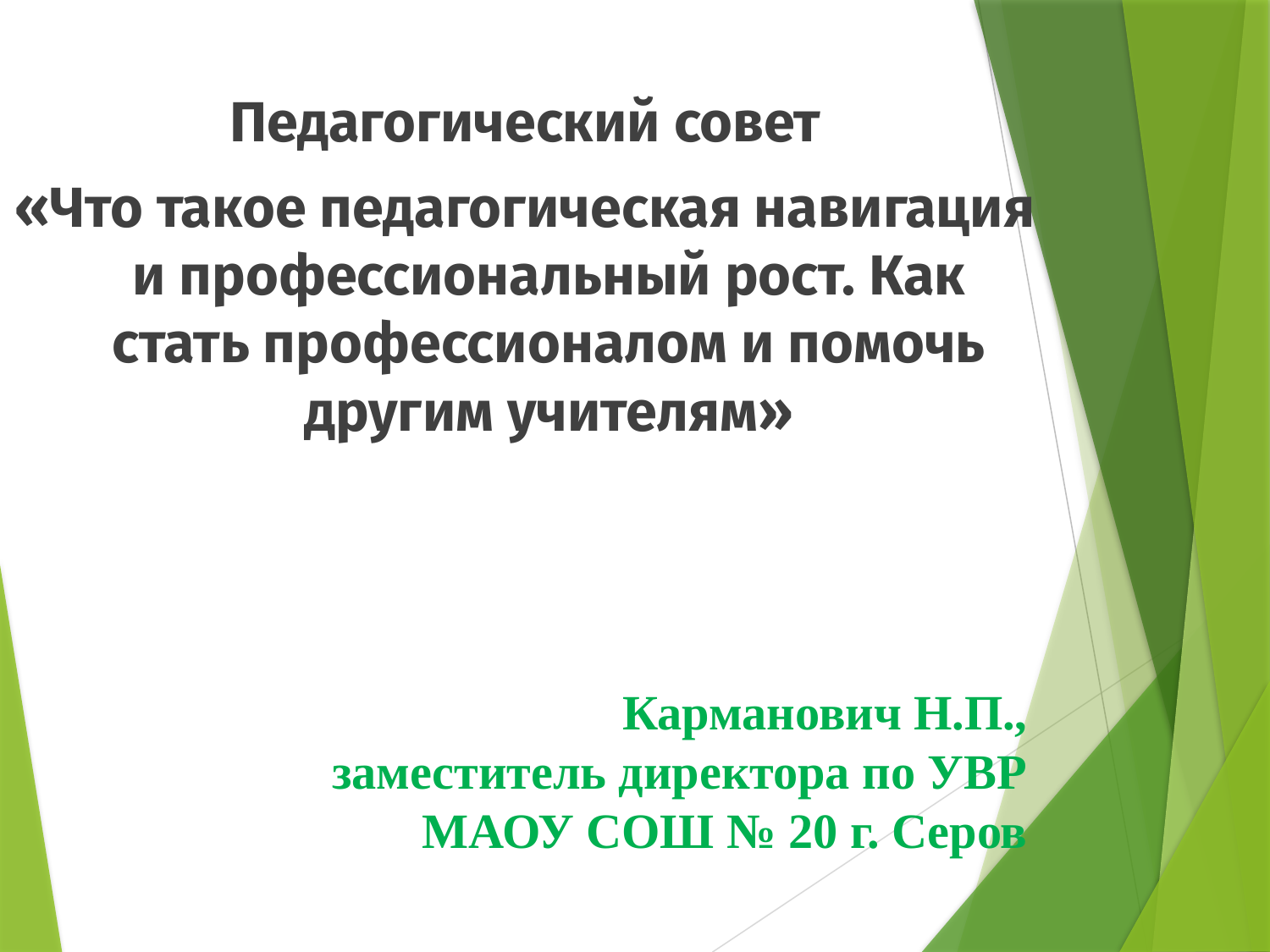

Педагогический совет
«Что такое педагогическая навигация и профессиональный рост. Как стать профессионалом и помочь другим учителям»
# Карманович Н.П., заместитель директора по УВР МАОУ СОШ № 20 г. Серов